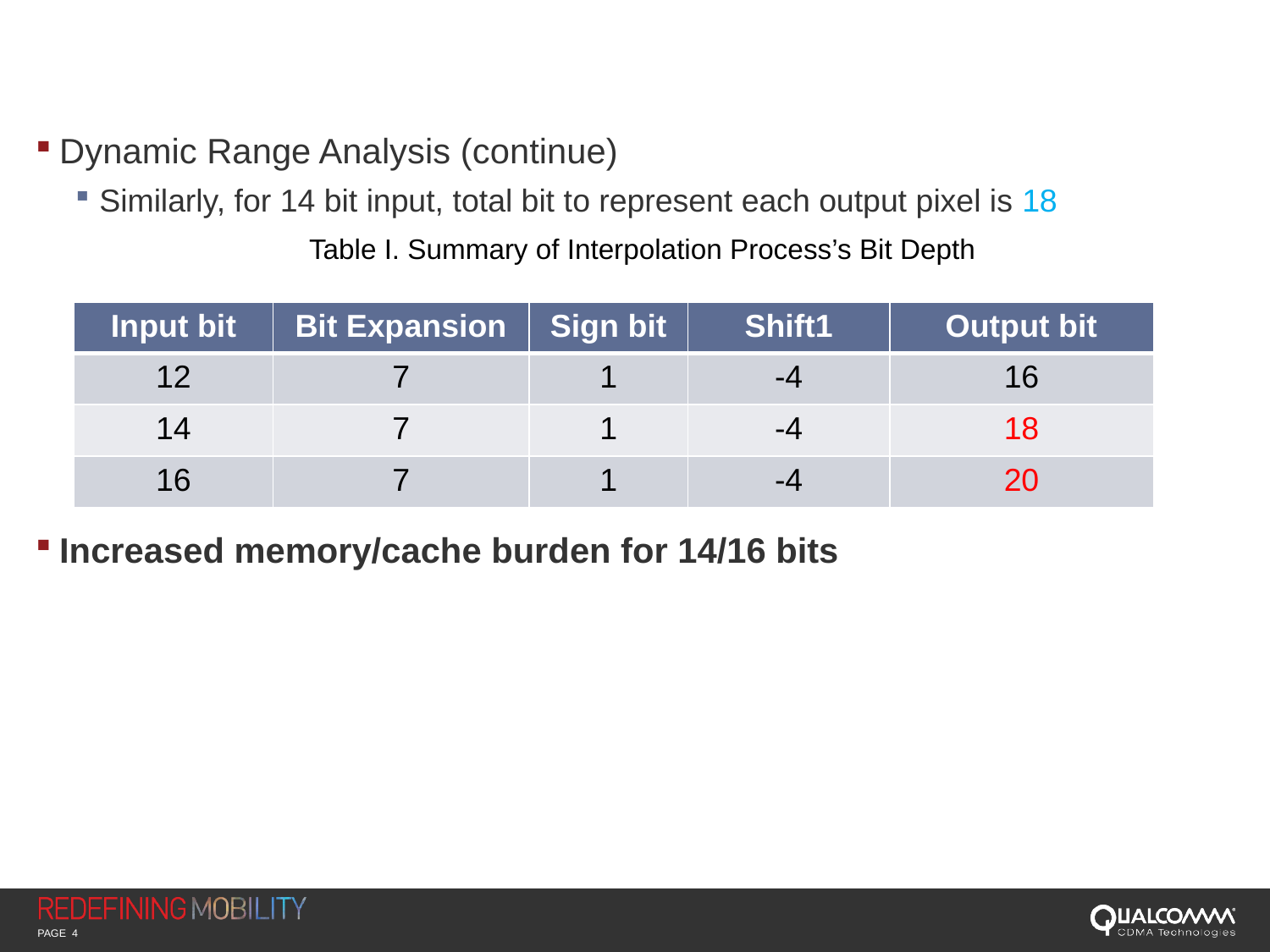

#
Dynamic Range Analysis (continue)
Similarly, for 14 bit input, total bit to represent each output pixel is 18
	            Table I. Summary of Interpolation Process’s Bit Depth

Increased memory/cache burden for 14/16 bits

| Input bit | Bit Expansion | Sign bit | Shift1 | Output bit |
| --- | --- | --- | --- | --- |
| 12 | 7 | 1 | -4 | 16 |
| 14 | 7 | 1 | -4 | 18 |
| 16 | 7 | 1 | -4 | 20 |